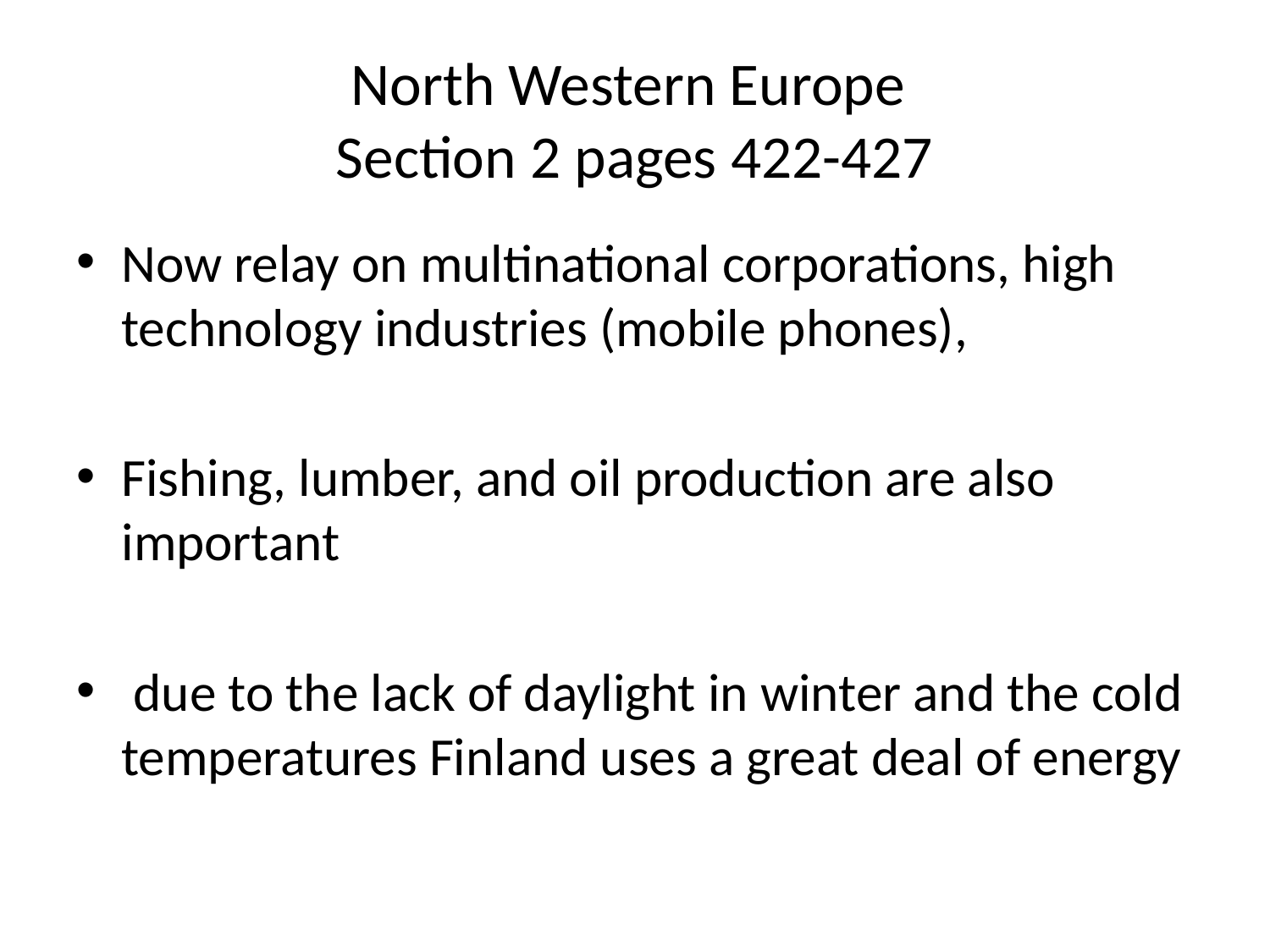

# North Western Europe Section 2 pages 422-427
Now relay on multinational corporations, high technology industries (mobile phones),

Fishing, lumber, and oil production are also important

 due to the lack of daylight in winter and the cold temperatures Finland uses a great deal of energy